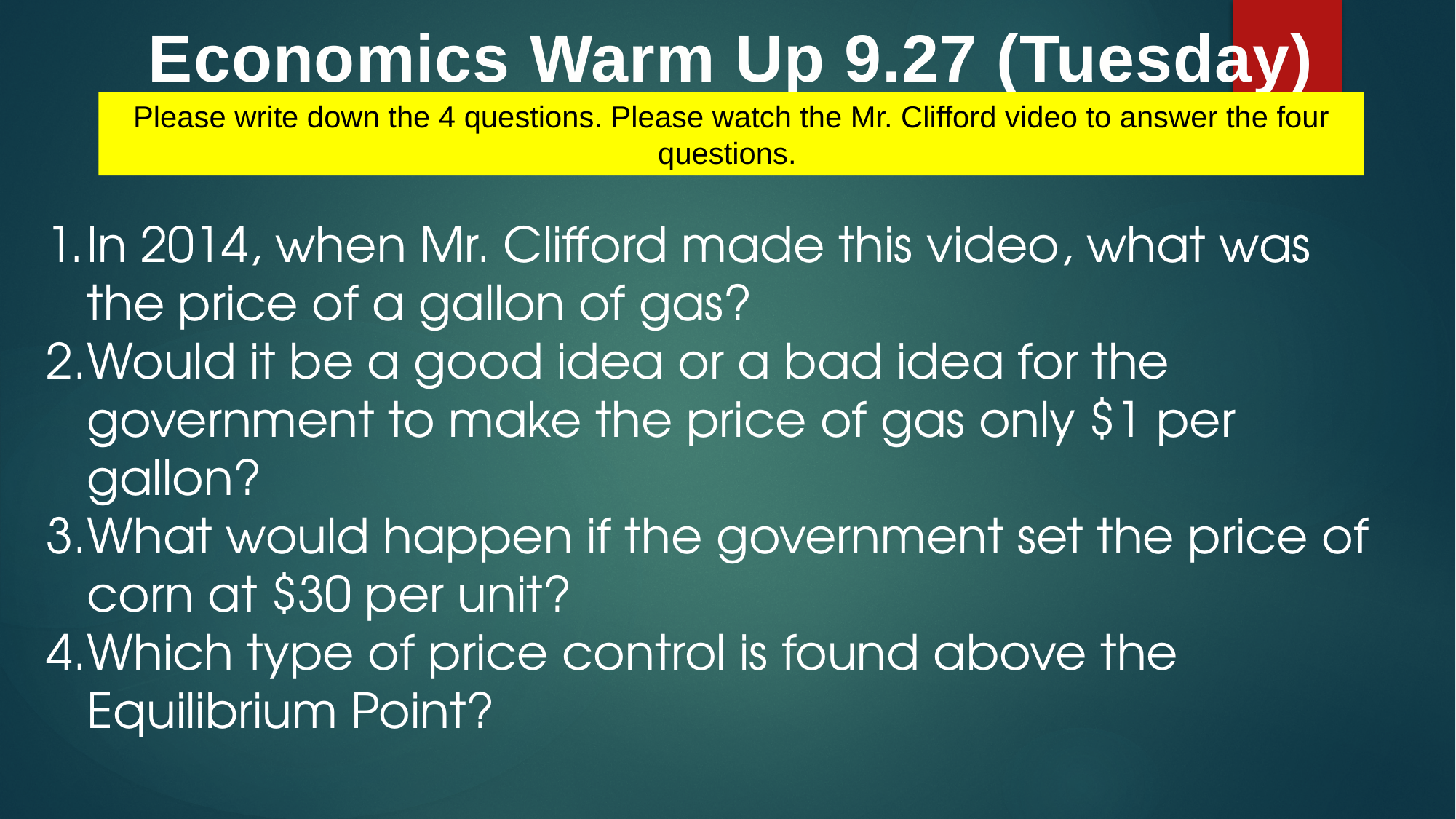

Economics Warm Up 9.27 (Tuesday)

Please write down the 4 questions. Please watch the Mr. Clifford video to answer the four questions.

In 2014, when Mr. Clifford made this video, what was the price of a gallon of gas?
Would it be a good idea or a bad idea for the government to make the price of gas only $1 per gallon?
What would happen if the government set the price of corn at $30 per unit?
Which type of price control is found above the Equilibrium Point?